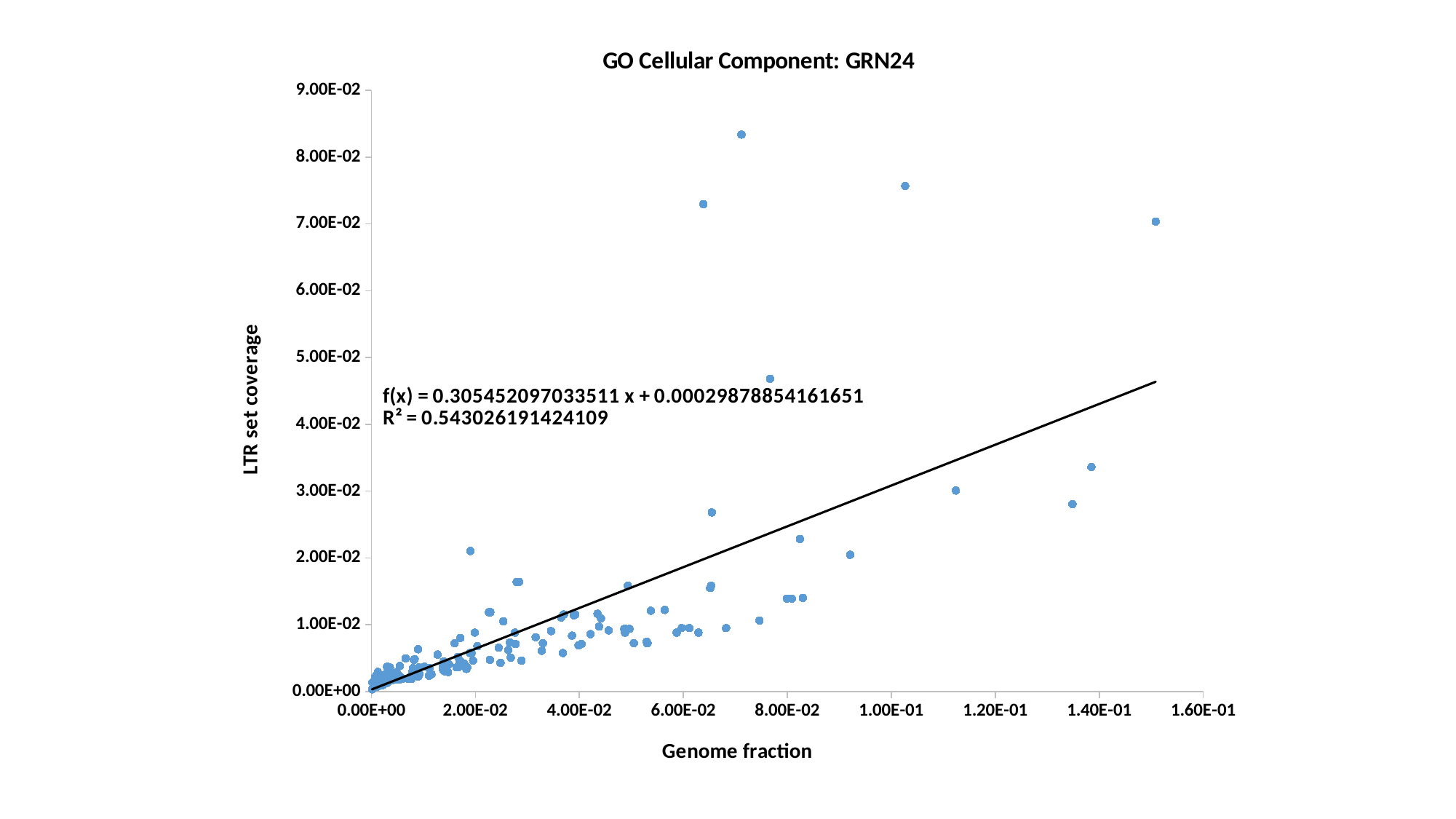

### Chart: GO Cellular Component: GRN24

| Category | LTR fraction |
|---|---|